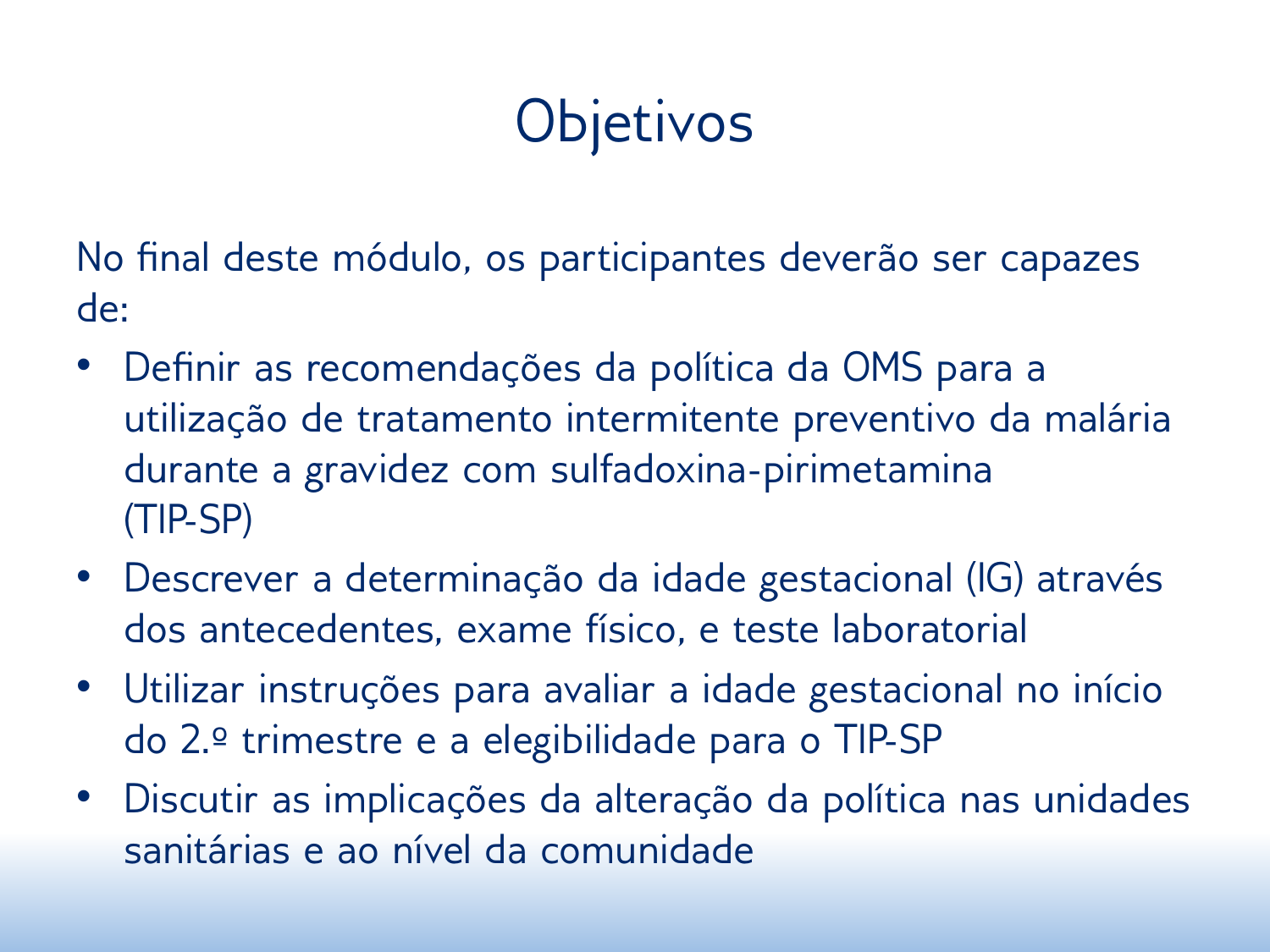

# Objetivos
No final deste módulo, os participantes deverão ser capazes de:
Definir as recomendações da política da OMS para a utilização de tratamento intermitente preventivo da malária durante a gravidez com sulfadoxina-pirimetamina
(TIP-SP)
Descrever a determinação da idade gestacional (IG) através dos antecedentes, exame físico, e teste laboratorial
Utilizar instruções para avaliar a idade gestacional no início do 2.º trimestre e a elegibilidade para o TIP-SP
Discutir as implicações da alteração da política nas unidades sanitárias e ao nível da comunidade